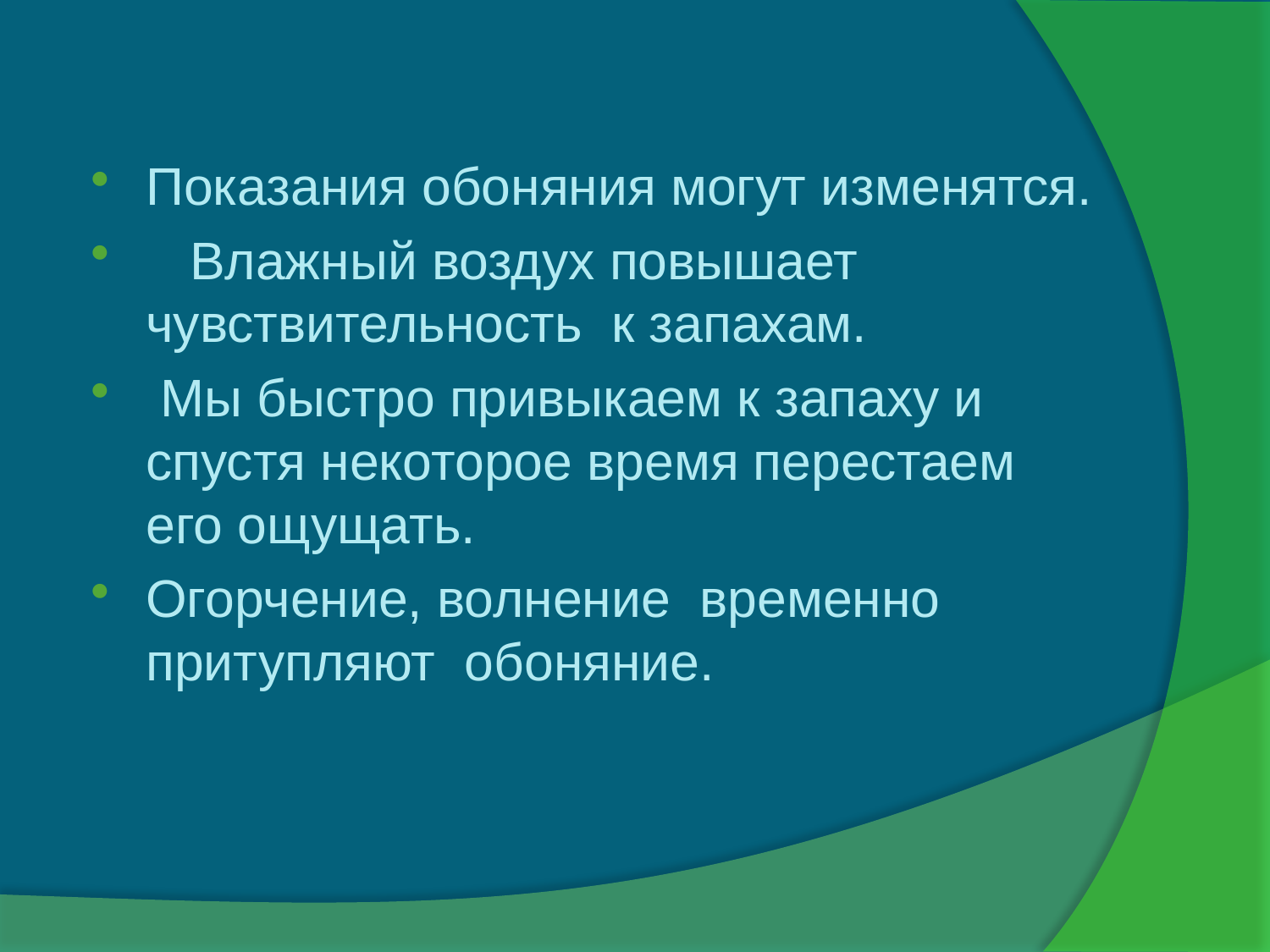

Показания обоняния могут изменятся.
   Влажный воздух повышает  чувствительность  к запахам.
 Мы быстро привыкаем к запаху и спустя некоторое время перестаем его ощущать.
Огорчение, волнение  временно притупляют  обоняние.